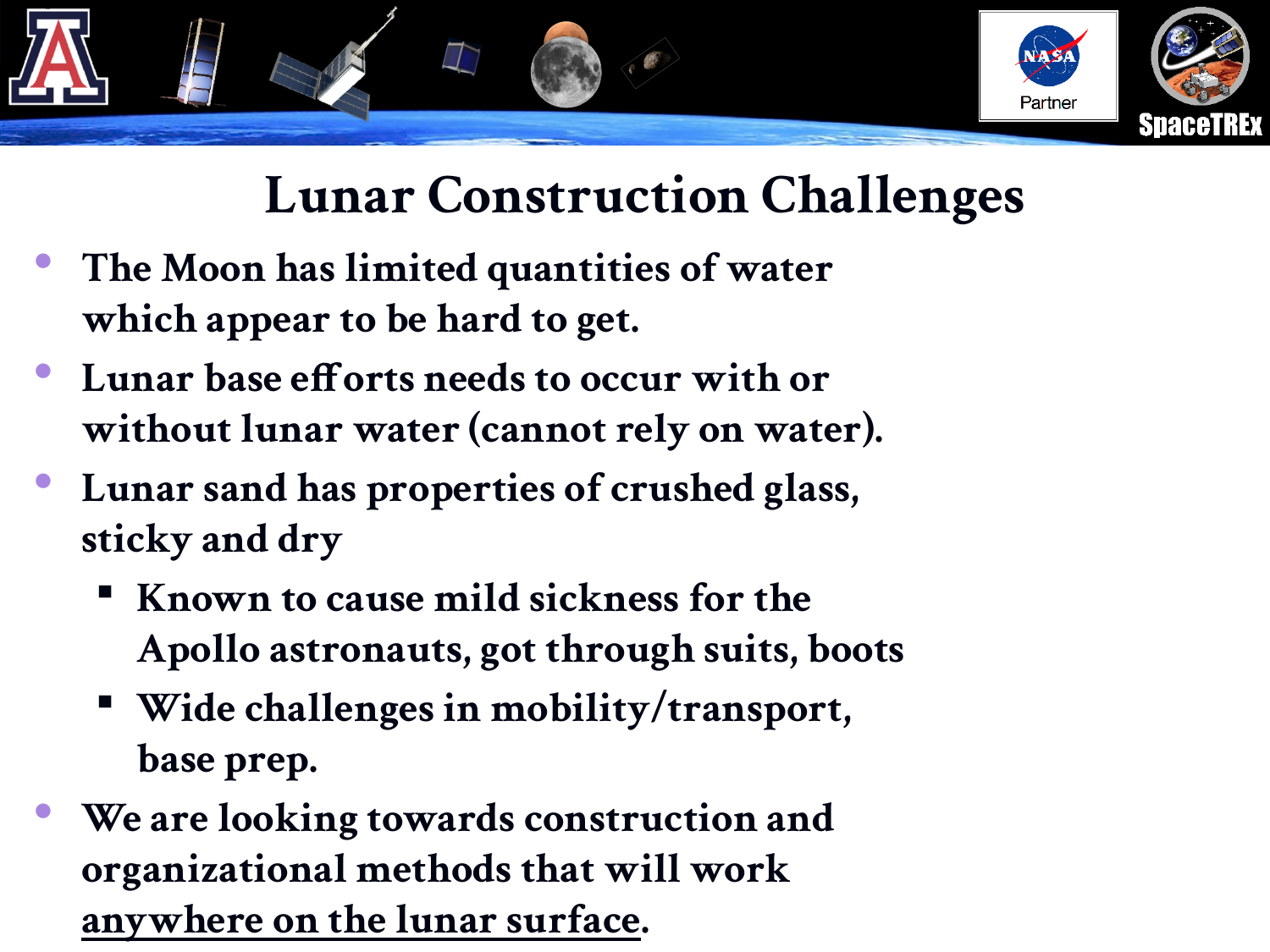

# Lunar Construction Challenges
The Moon has limited quantities of water which appear to be hard to get.
Lunar base efforts needs to occur with or without lunar water (cannot rely on water).
Lunar sand has properties of crushed glass, sticky and dry
Known to cause mild sickness for the Apollo astronauts, got through suits, boots
Wide challenges in mobility/transport, base prep.
We are looking towards construction and organizational methods that will work anywhere on the lunar surface.
Construction methods need to be simple, robust, scalable, and can be actively monitored.